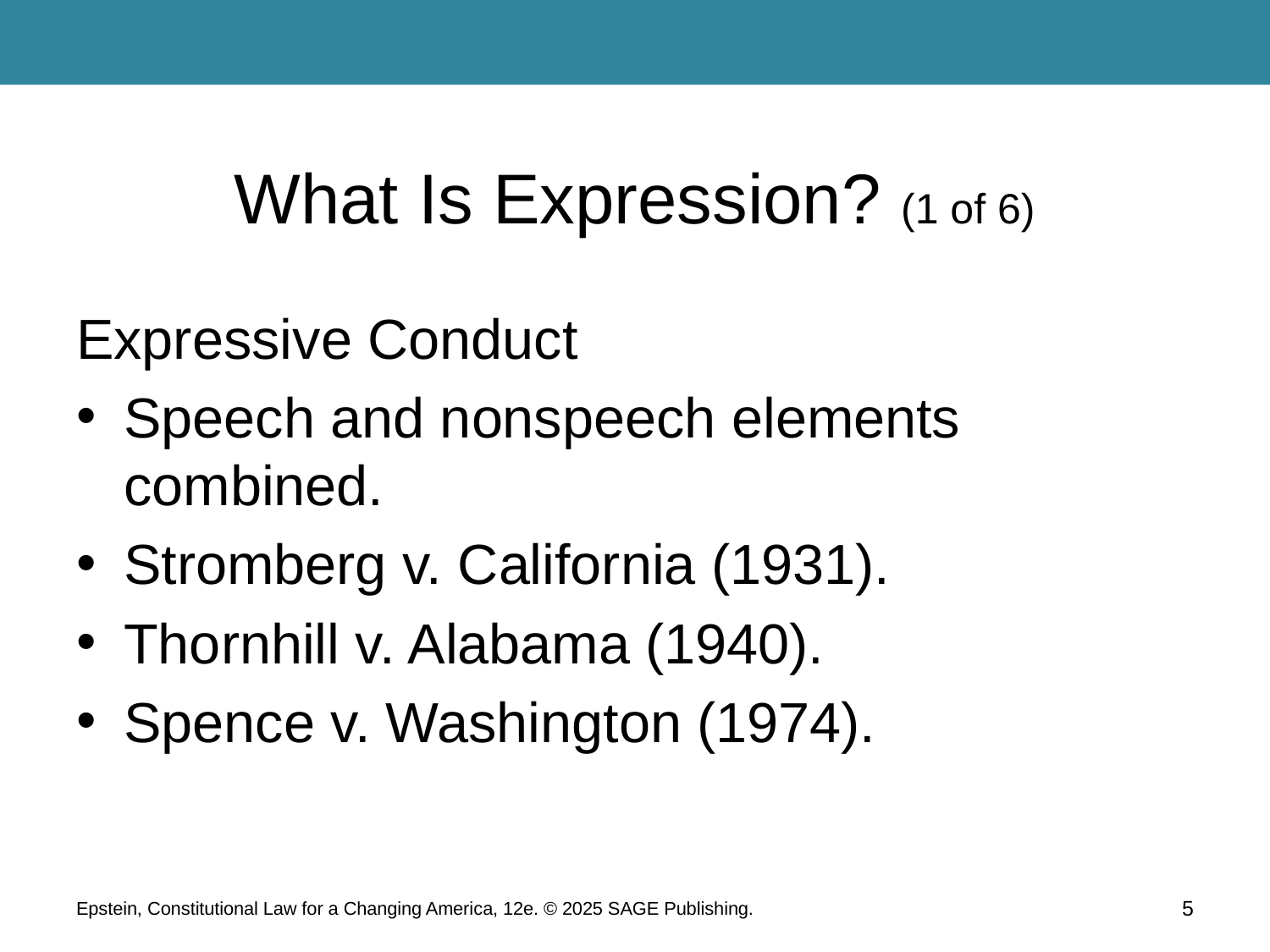

# What Is Expression? (1 of 6)
Expressive Conduct
Speech and nonspeech elements combined.
Stromberg v. California (1931).
Thornhill v. Alabama (1940).
Spence v. Washington (1974).
Epstein, Constitutional Law for a Changing America, 12e. © 2025 SAGE Publishing.
5